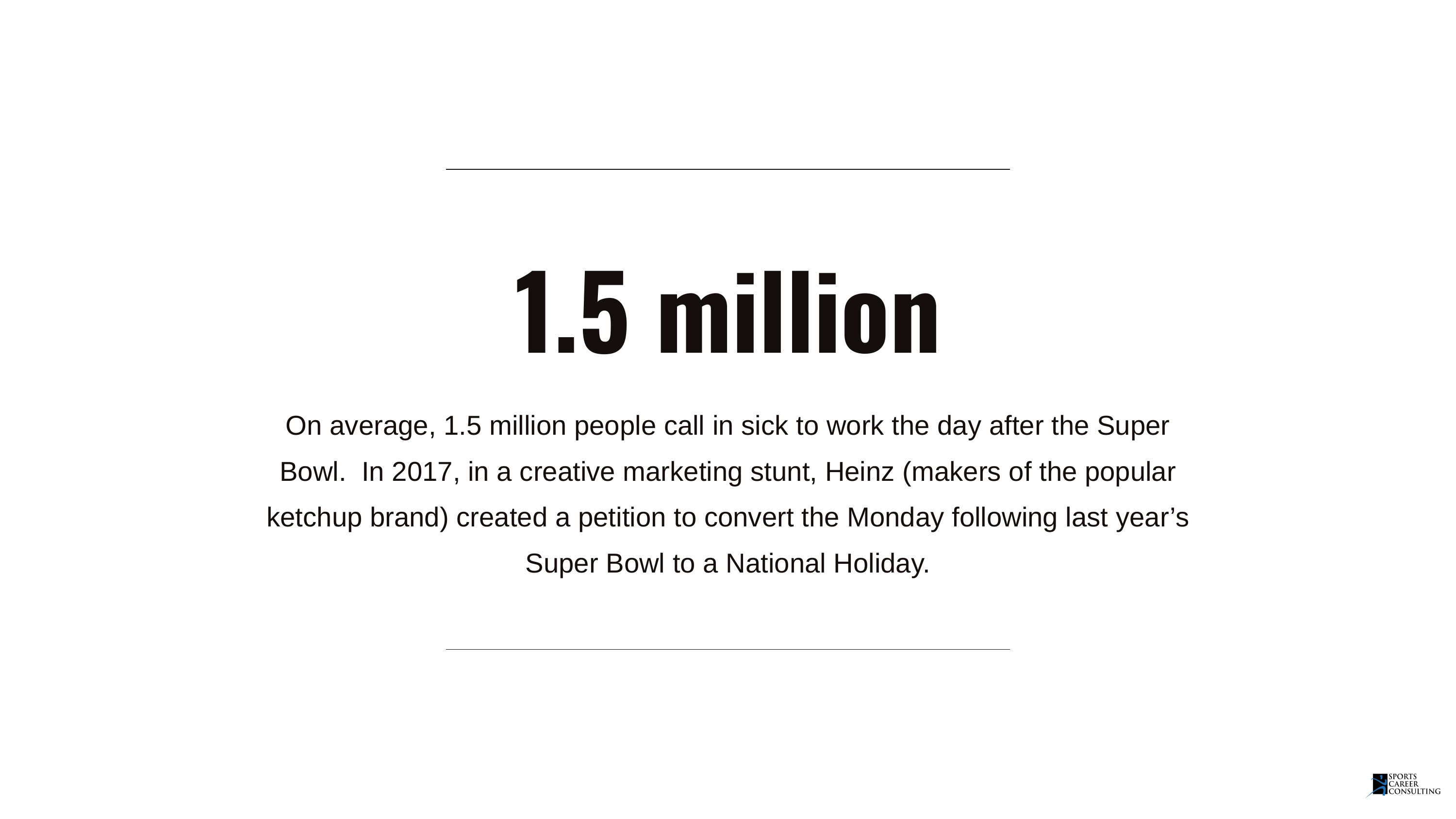

1.5 million
On average, 1.5 million people call in sick to work the day after the Super Bowl.  In 2017, in a creative marketing stunt, Heinz (makers of the popular ketchup brand) created a petition to convert the Monday following last year’s Super Bowl to a National Holiday.